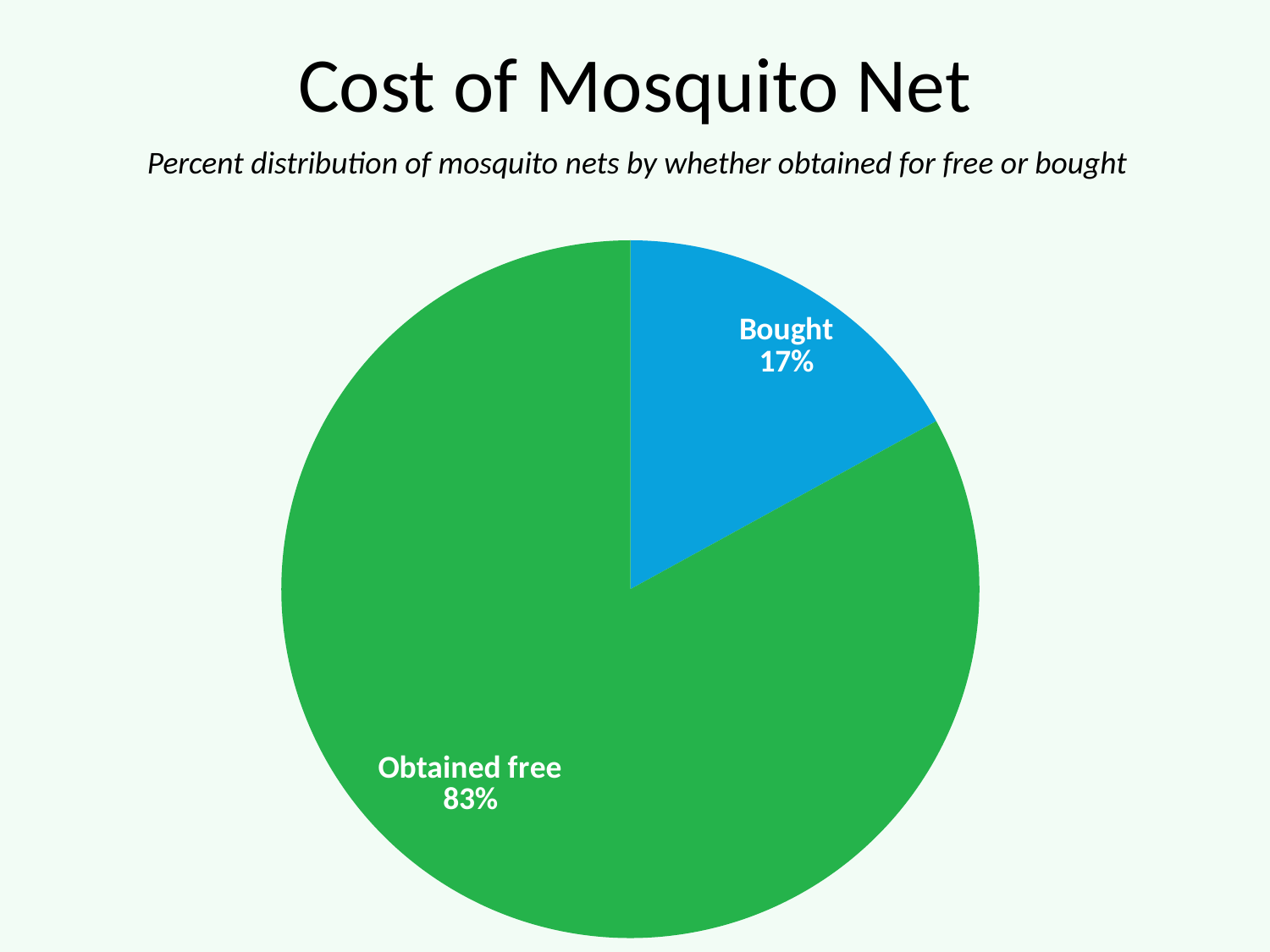

# Cost of Mosquito Net
Percent distribution of mosquito nets by whether obtained for free or bought

### Chart

| Category | Series 1 |
|---|---|
| Bought | 17.0 |
| Obtained free | 83.0 |